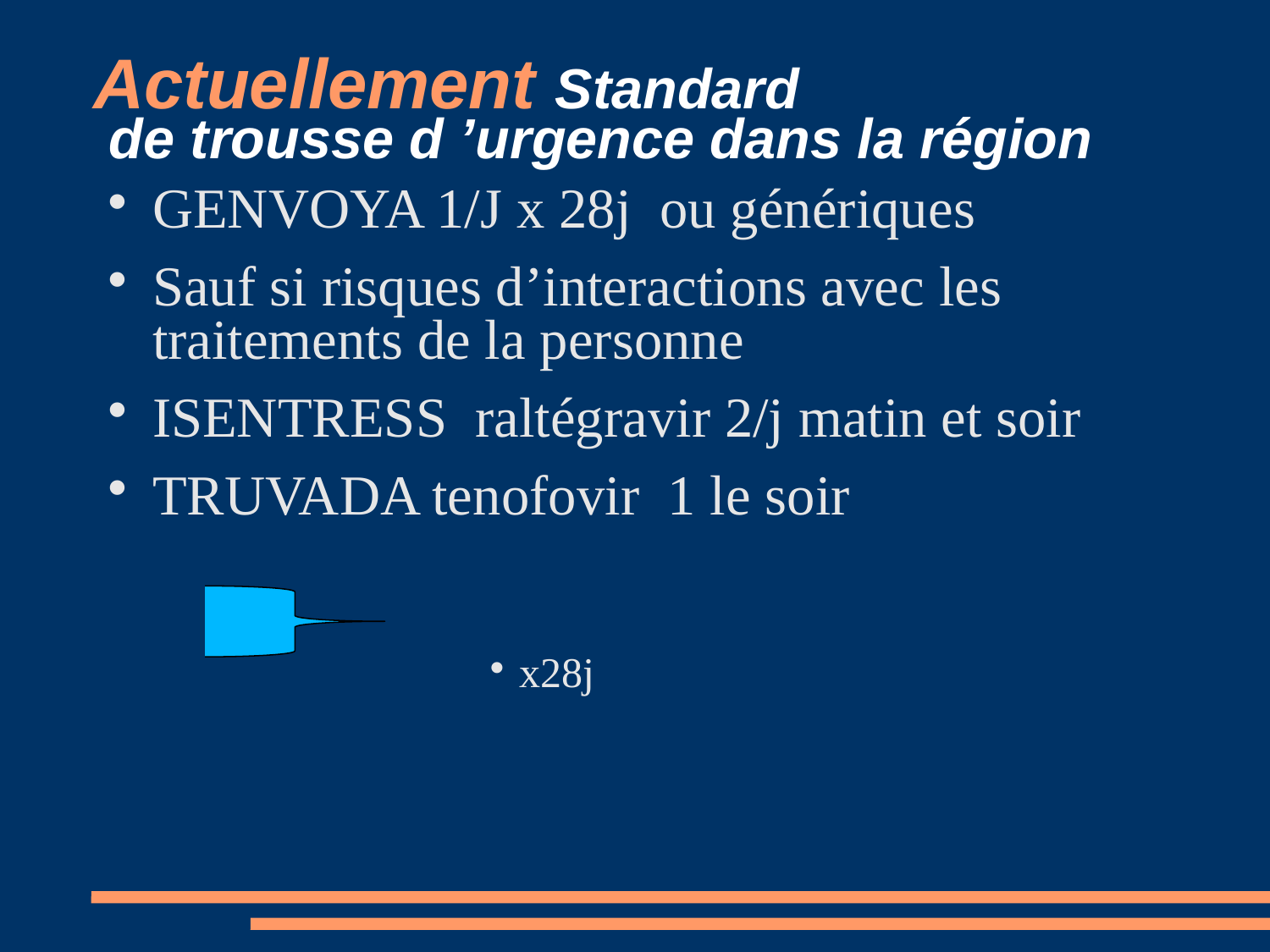

# Actuellement Standard de trousse d ’urgence dans la région
GENVOYA 1/J x 28j  ou génériques
Sauf si risques d’interactions avec les traitements de la personne
ISENTRESS  raltégravir 2/j matin et soir
TRUVADA tenofovir  1 le soir
x28j